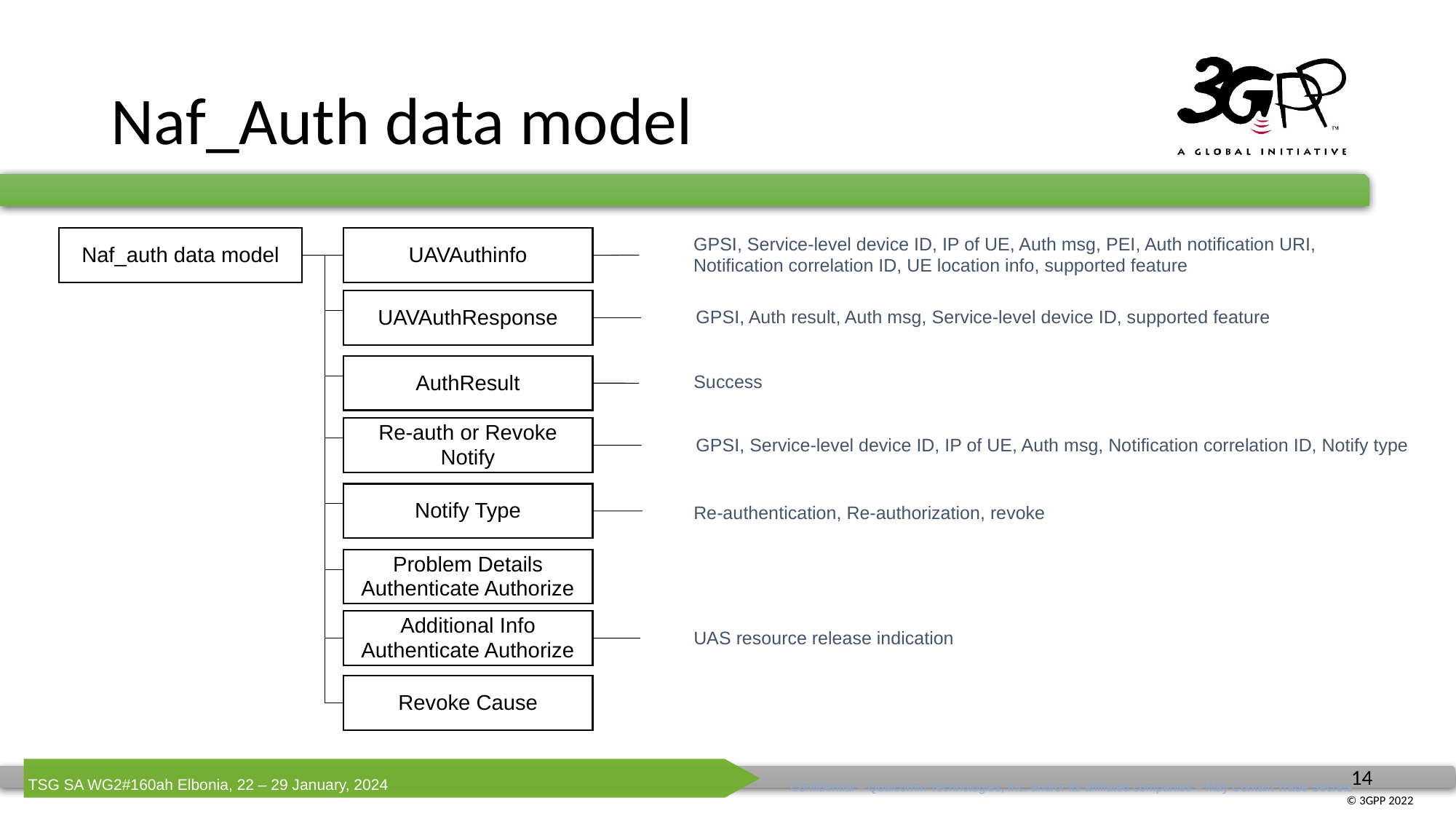

# Naf_Auth data model
Naf_auth data model
UAVAuthinfo
GPSI, Service-level device ID, IP of UE, Auth msg, PEI, Auth notification URI, Notification correlation ID, UE location info, supported feature
UAVAuthResponse
GPSI, Auth result, Auth msg, Service-level device ID, supported feature
AuthResult
Success
Re-auth or Revoke Notify
GPSI, Service-level device ID, IP of UE, Auth msg, Notification correlation ID, Notify type
Notify Type
Re-authentication, Re-authorization, revoke
Problem Details
Authenticate Authorize
Additional Info
Authenticate Authorize
UAS resource release indication
Revoke Cause